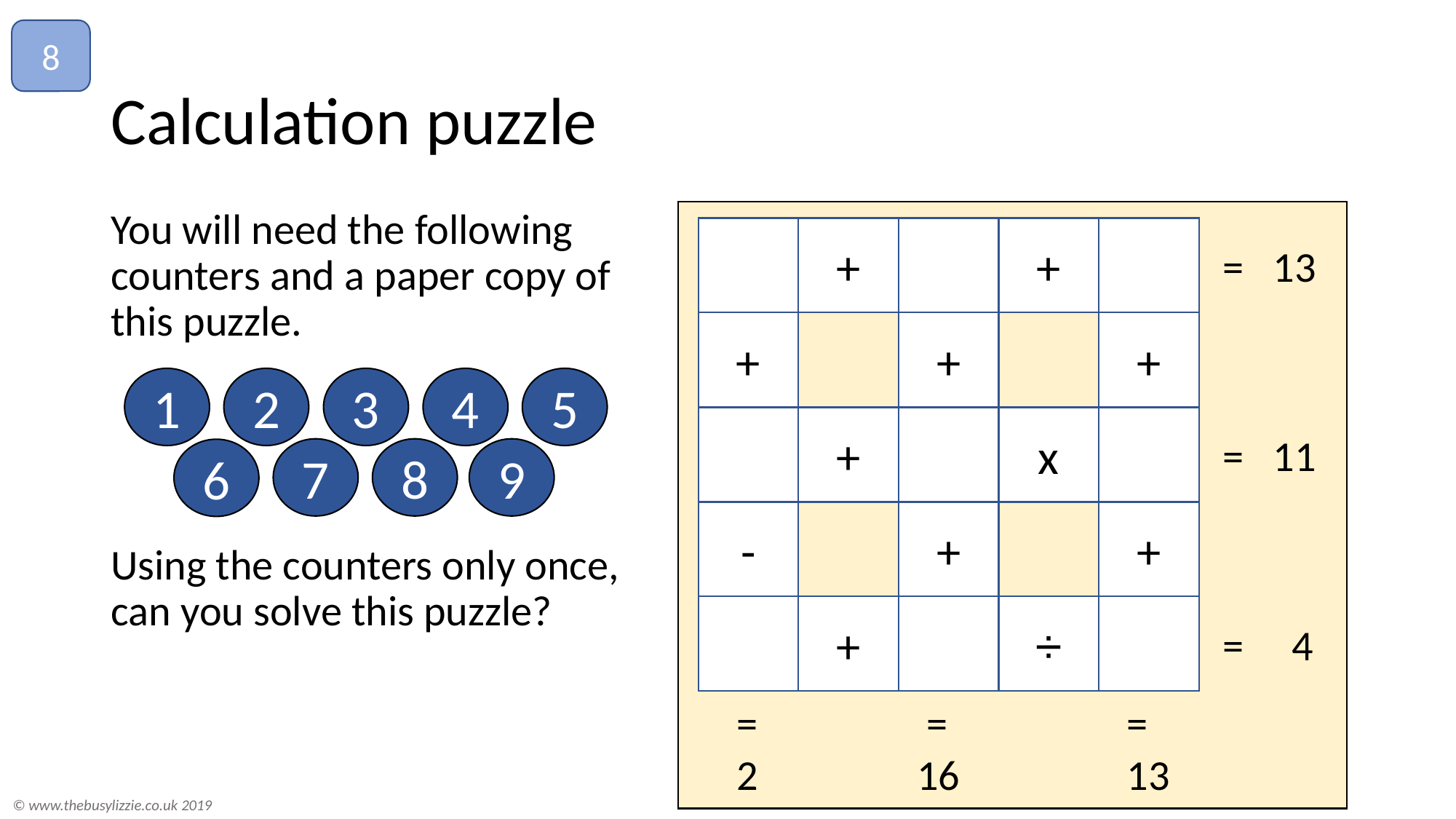

8
# Calculation puzzle
You will need the following counters and a paper copy of this puzzle.
Using the counters only once, can you solve this puzzle?

+

+
+
+

+

+

x
+
-

+

+

÷
=   13
1
2
3
4
5
9
8
7
6
=   11
=     4
 =
 13
 =
 2
 =
16
© www.thebusylizzie.co.uk 2019